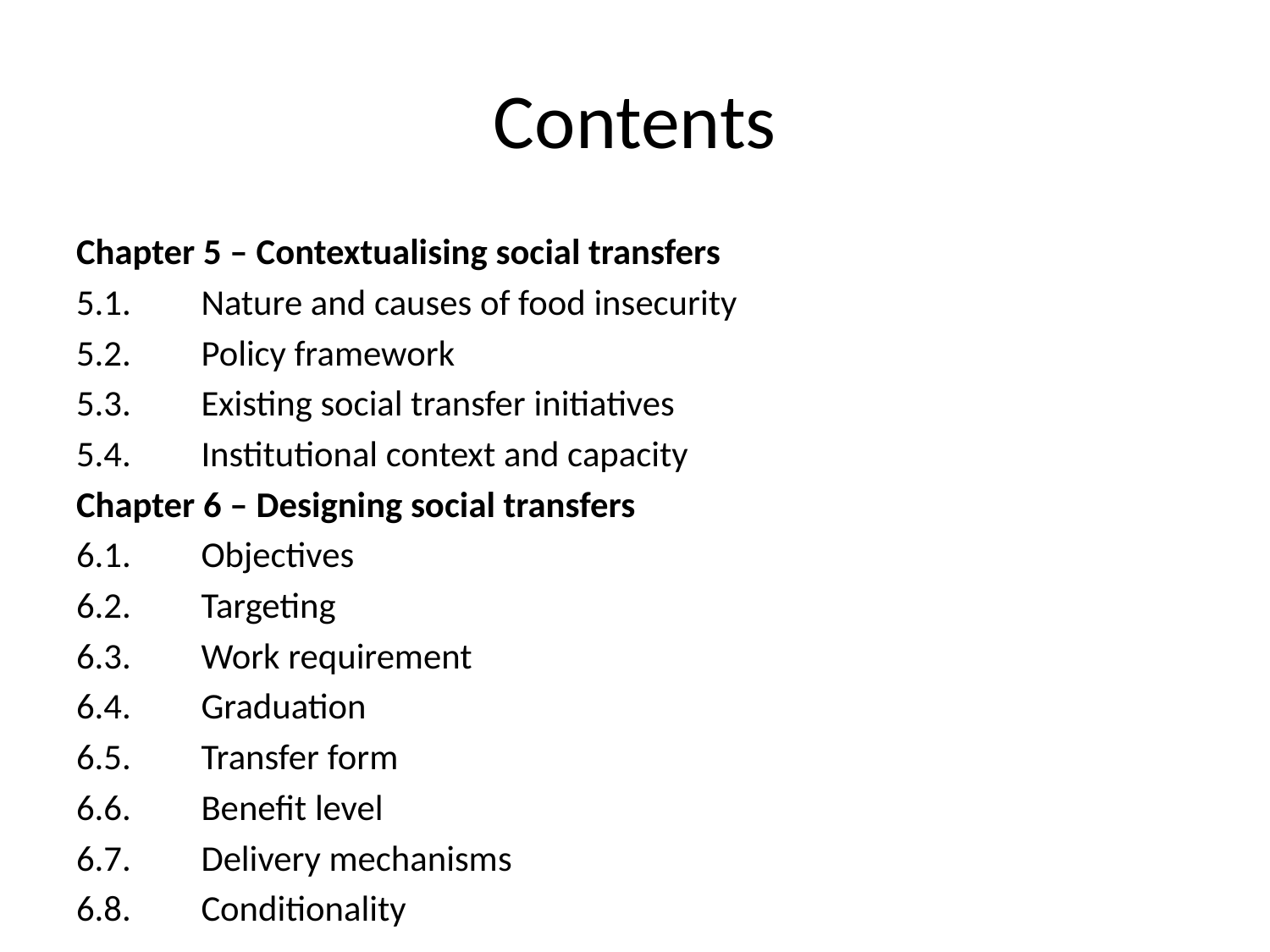

# Contents
Chapter 5 – Contextualising social transfers
5.1.	Nature and causes of food insecurity
5.2.	Policy framework
5.3.	Existing social transfer initiatives
5.4.	Institutional context and capacity
Chapter 6 – Designing social transfers
6.1.	Objectives
6.2.	Targeting
6.3.	Work requirement
6.4.	Graduation
6.5.	Transfer form
6.6.	Benefit level
6.7.	Delivery mechanisms
6.8.	Conditionality